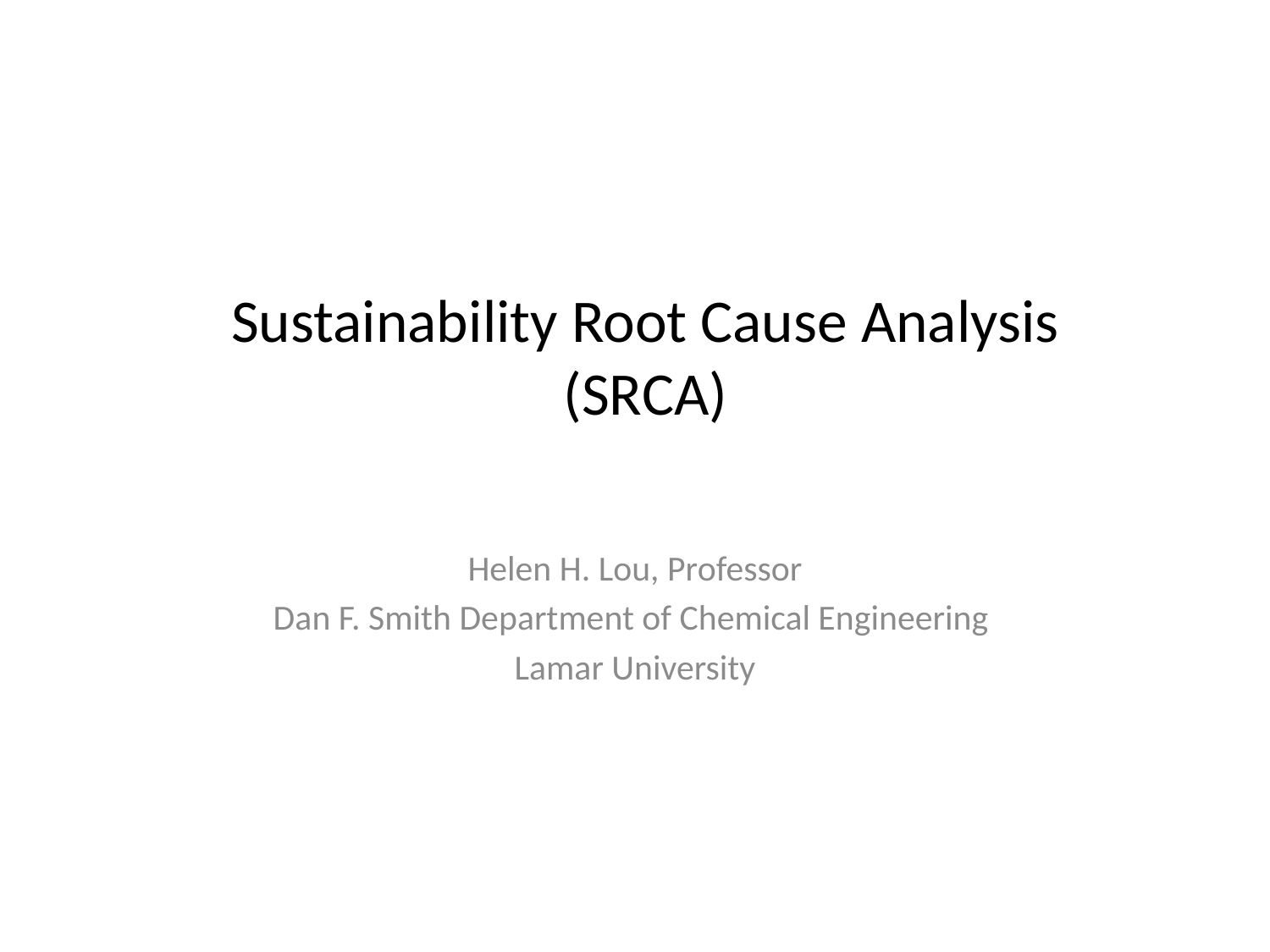

# Sustainability Root Cause Analysis (SRCA)
Helen H. Lou, Professor
Dan F. Smith Department of Chemical Engineering
Lamar University